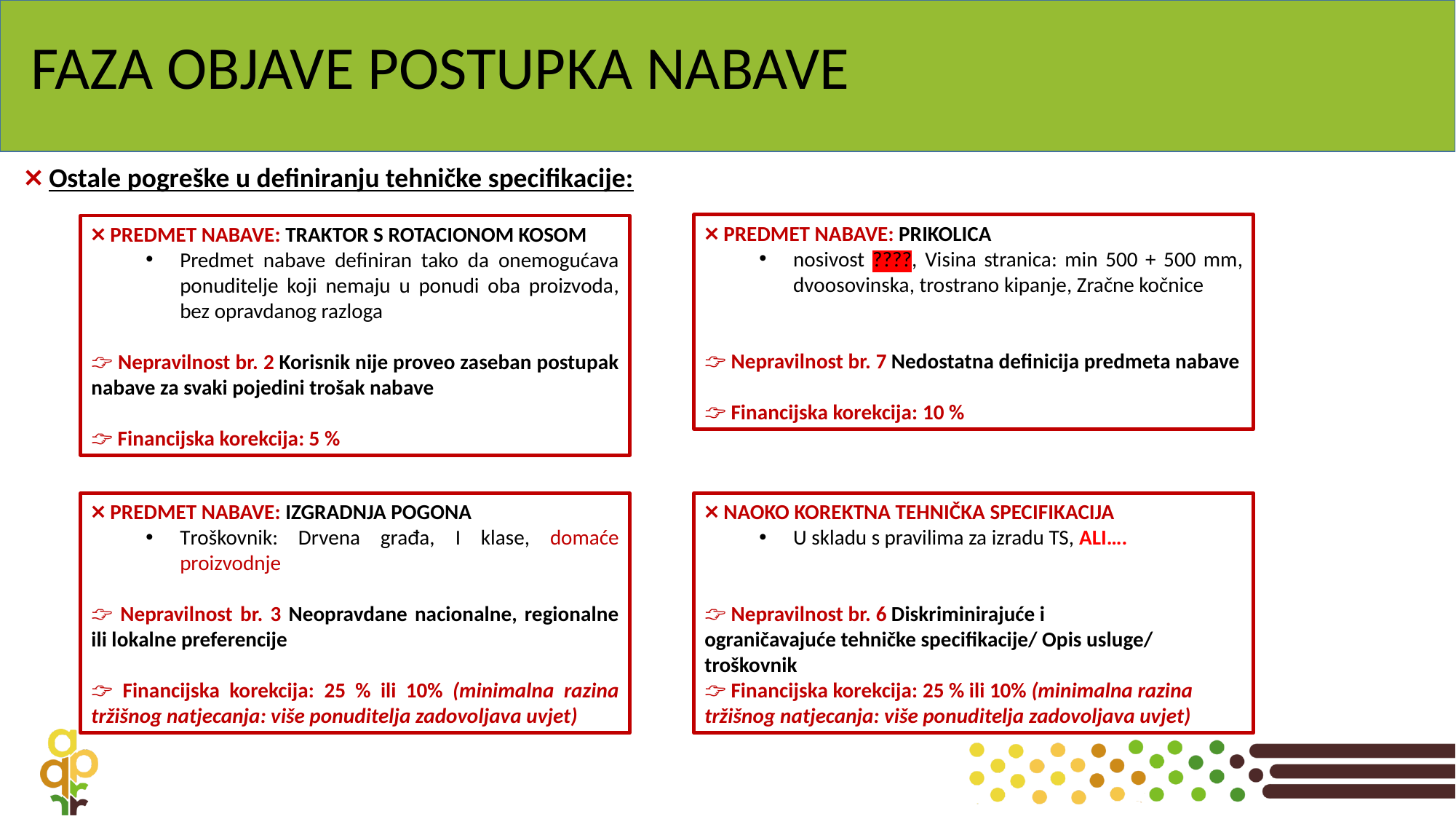

# FAZA OBJAVE POSTUPKA NABAVE
❌ Ostale pogreške u definiranju tehničke specifikacije:
❌ PREDMET NABAVE: PRIKOLICA
nosivost ????, Visina stranica: min 500 + 500 mm, dvoosovinska, trostrano kipanje, Zračne kočnice

👉 Nepravilnost br. 7 Nedostatna definicija predmeta nabave
👉 Financijska korekcija: 10 %
❌ PREDMET NABAVE: TRAKTOR S ROTACIONOM KOSOM
Predmet nabave definiran tako da onemogućava ponuditelje koji nemaju u ponudi oba proizvoda, bez opravdanog razloga

👉 Nepravilnost br. 2 Korisnik nije proveo zaseban postupak nabave za svaki pojedini trošak nabave
👉 Financijska korekcija: 5 %
❌ PREDMET NABAVE: IZGRADNJA POGONA
Troškovnik: Drvena građa, I klase, domaće proizvodnje

👉 Nepravilnost br. 3 Neopravdane nacionalne, regionalne ili lokalne preferencije
👉 Financijska korekcija: 25 % ili 10% (minimalna razina tržišnog natjecanja: više ponuditelja zadovoljava uvjet)
❌ NAOKO KOREKTNA TEHNIČKA SPECIFIKACIJA
U skladu s pravilima za izradu TS, ALI….

👉 Nepravilnost br. 6 Diskriminirajuće i
ograničavajuće tehničke specifikacije/ Opis usluge/ troškovnik
👉 Financijska korekcija: 25 % ili 10% (minimalna razina tržišnog natjecanja: više ponuditelja zadovoljava uvjet)